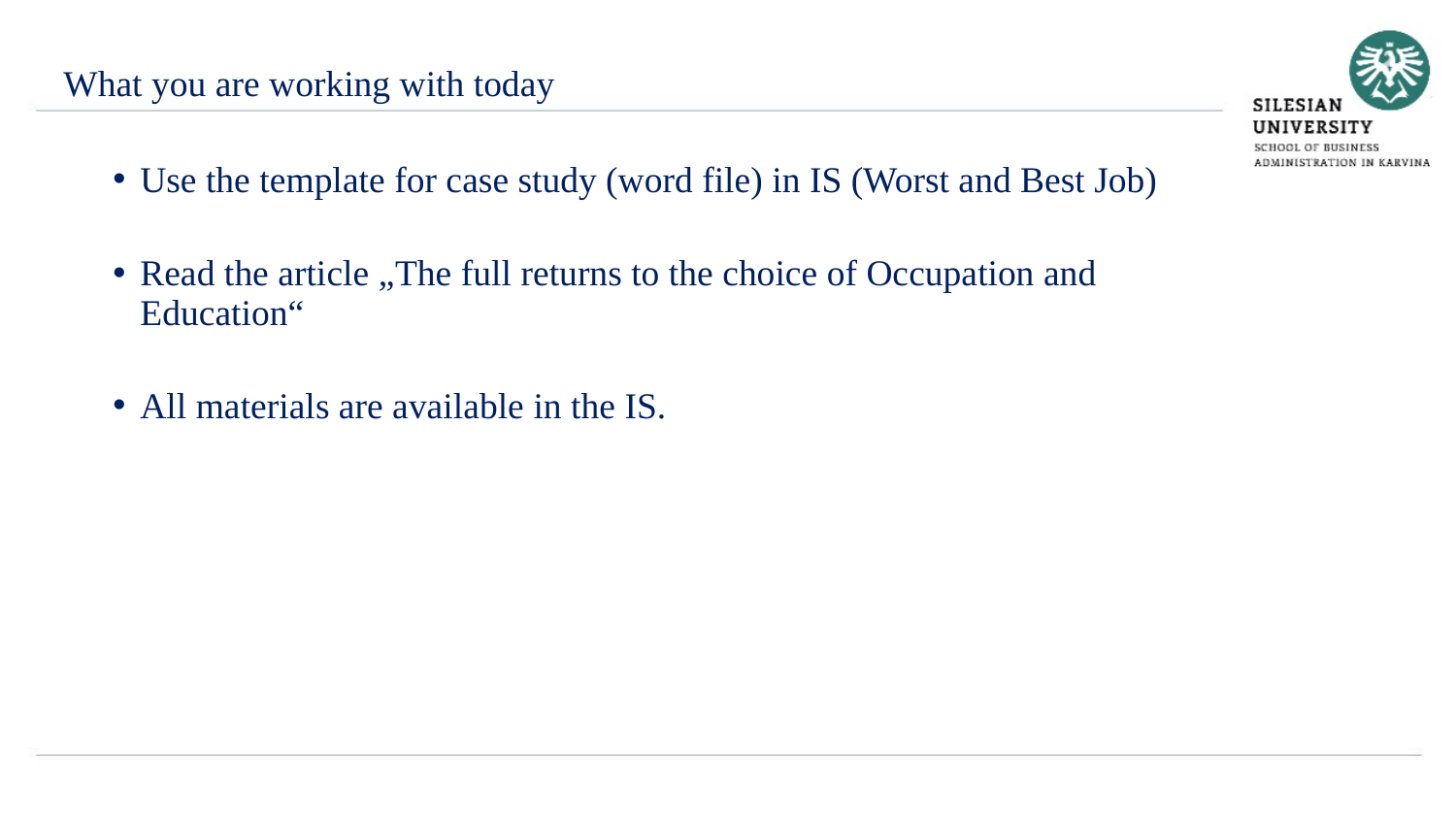

What you are working with today
Use the template for case study (word file) in IS (Worst and Best Job)

Read the article „The full returns to the choice of Occupation and Education“

All materials are available in the IS.